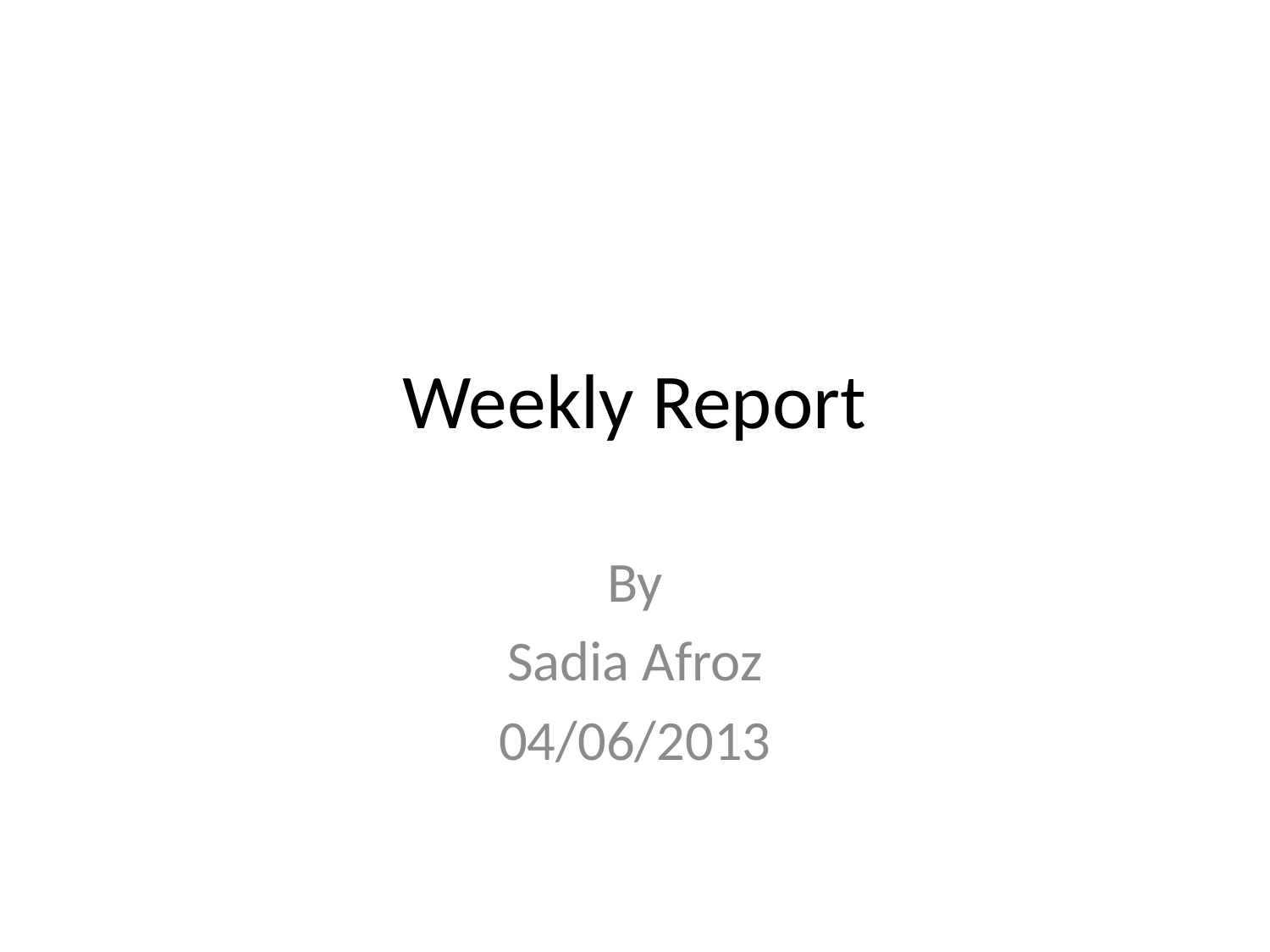

# Weekly Report
By
Sadia Afroz
04/06/2013